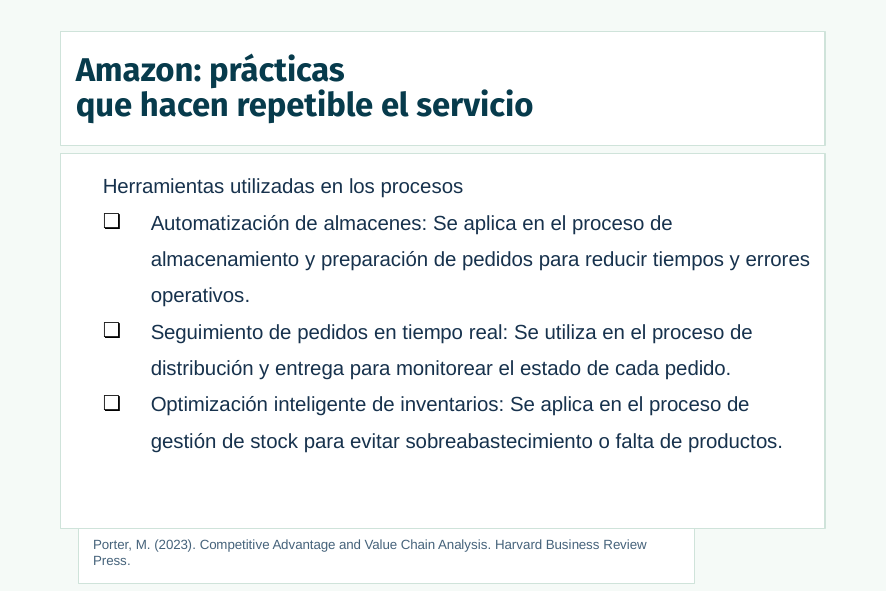

# Amazon: prácticas
que hacen repetible el servicio
Herramientas utilizadas en los procesos
Automatización de almacenes: Se aplica en el proceso de almacenamiento y preparación de pedidos para reducir tiempos y errores operativos.
Seguimiento de pedidos en tiempo real: Se utiliza en el proceso de distribución y entrega para monitorear el estado de cada pedido.
Optimización inteligente de inventarios: Se aplica en el proceso de gestión de stock para evitar sobreabastecimiento o falta de productos.
Porter, M. (2023). Competitive Advantage and Value Chain Analysis. Harvard Business Review Press.